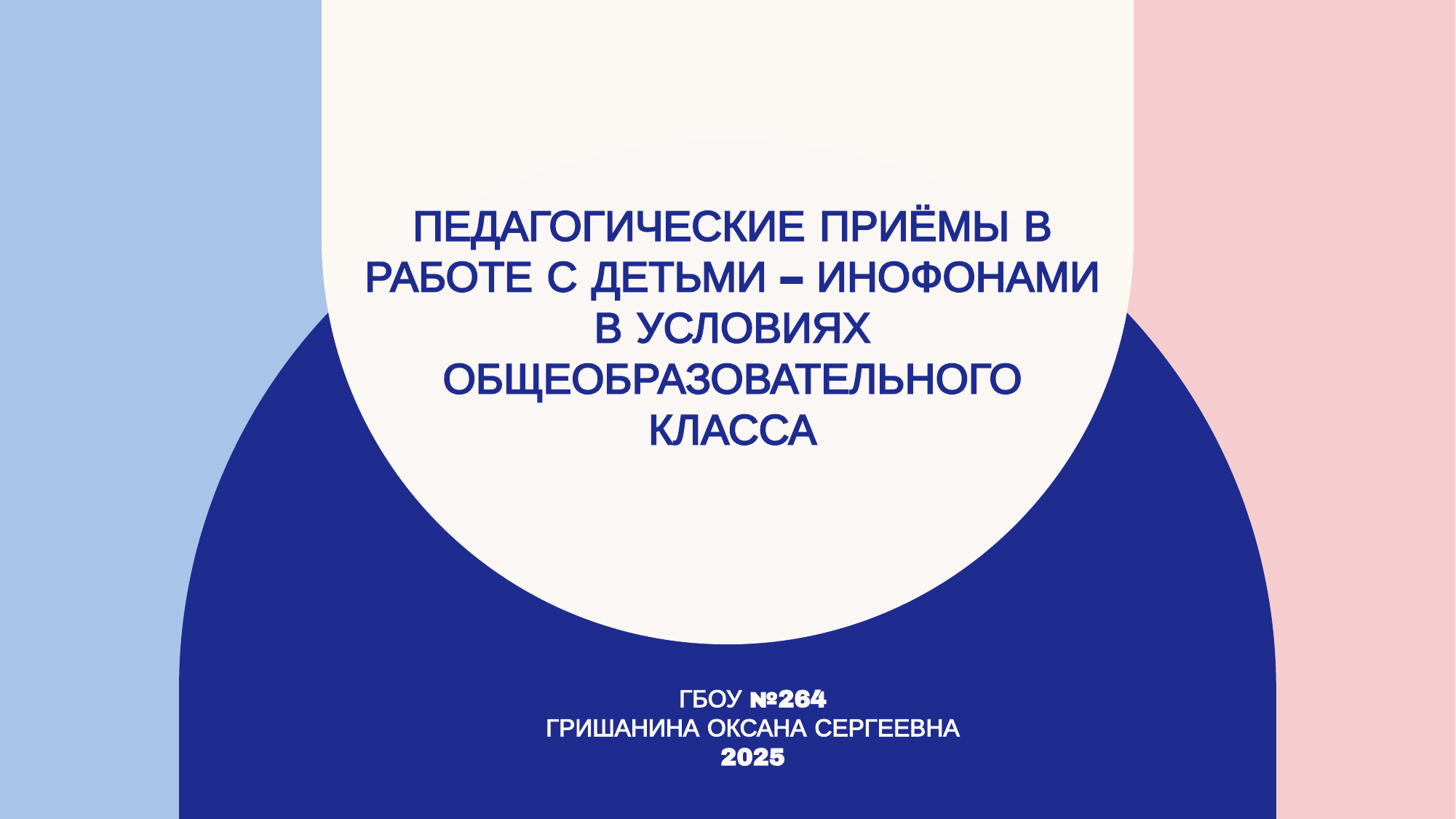

# Педагогические приёмы в работе с детьми – инофонами в условиях общеобразовательного класса
ГБОУ №264
Гришанина Оксана Сергеевна
2025